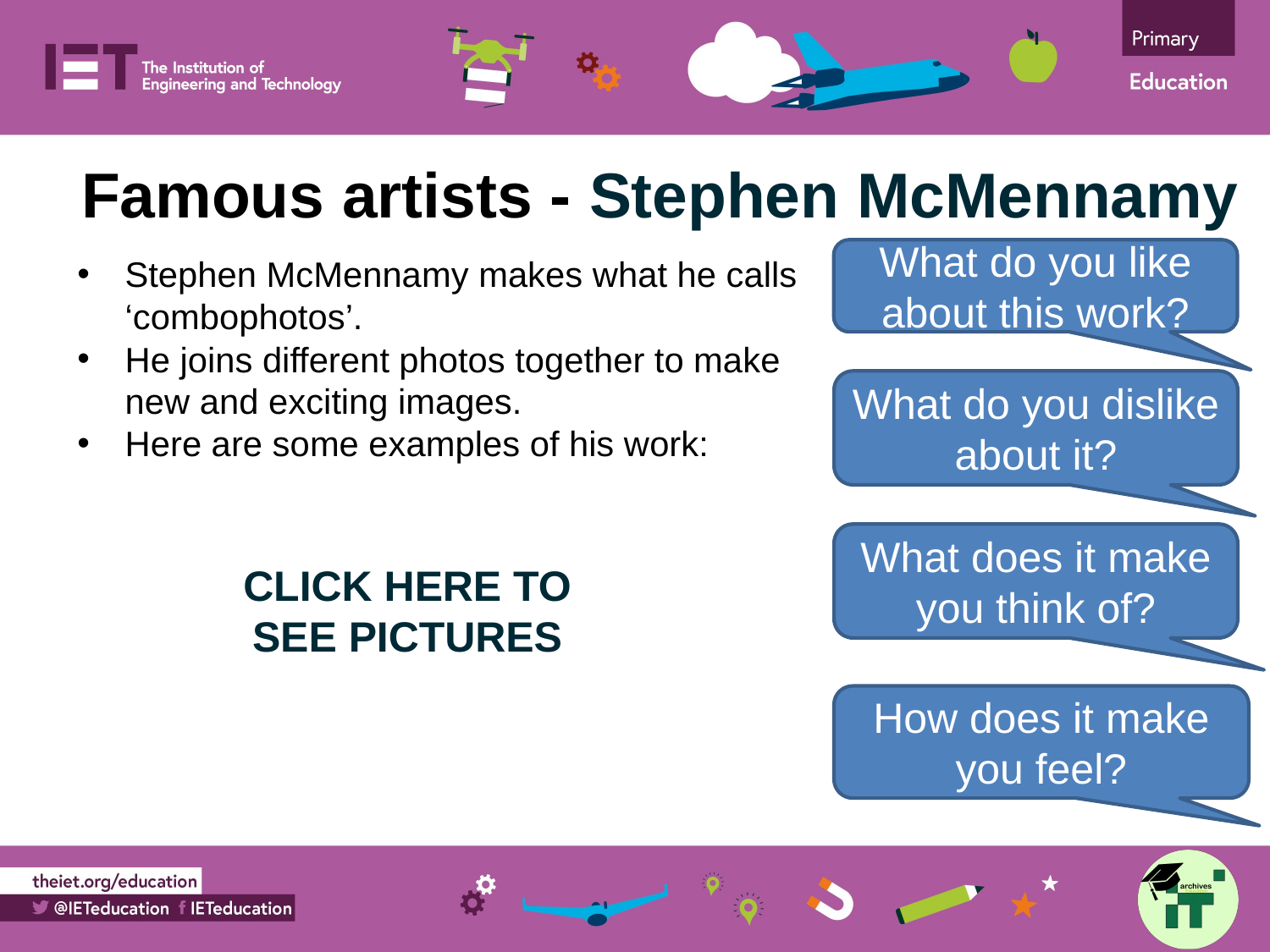

Famous artists - Stephen McMennamy
What do you like about this work?
Stephen McMennamy makes what he calls ‘combophotos’.
He joins different photos together to make new and exciting images.
Here are some examples of his work:
What do you dislike about it?
What does it make you think of?
CLICK HERE TO SEE PICTURES
How does it make you feel?